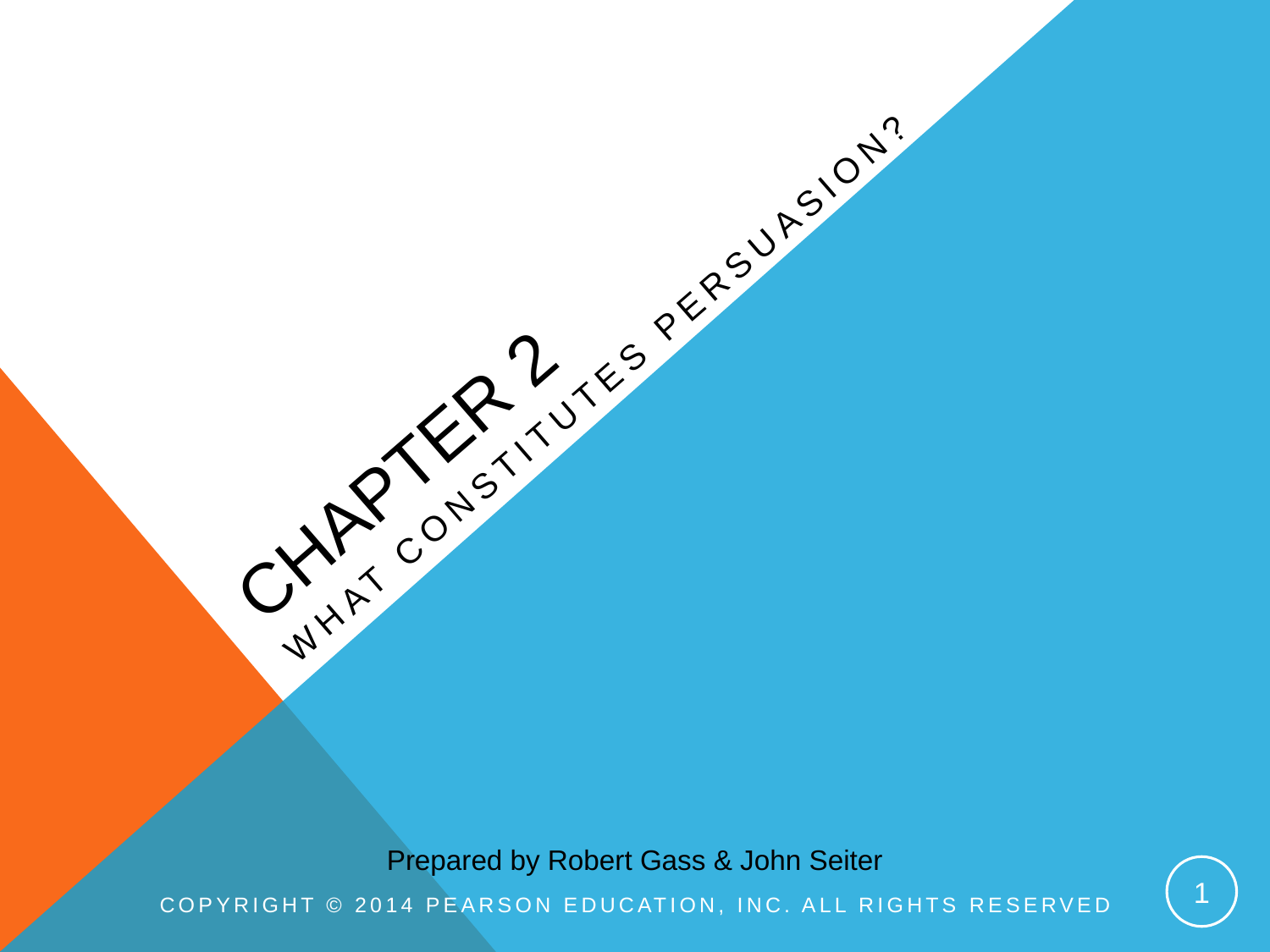

# Chapter 2
What constitutes persuasion?
Prepared by Robert Gass & John Seiter
1
Copyright © 2014 Pearson Education, Inc. All rights reserved